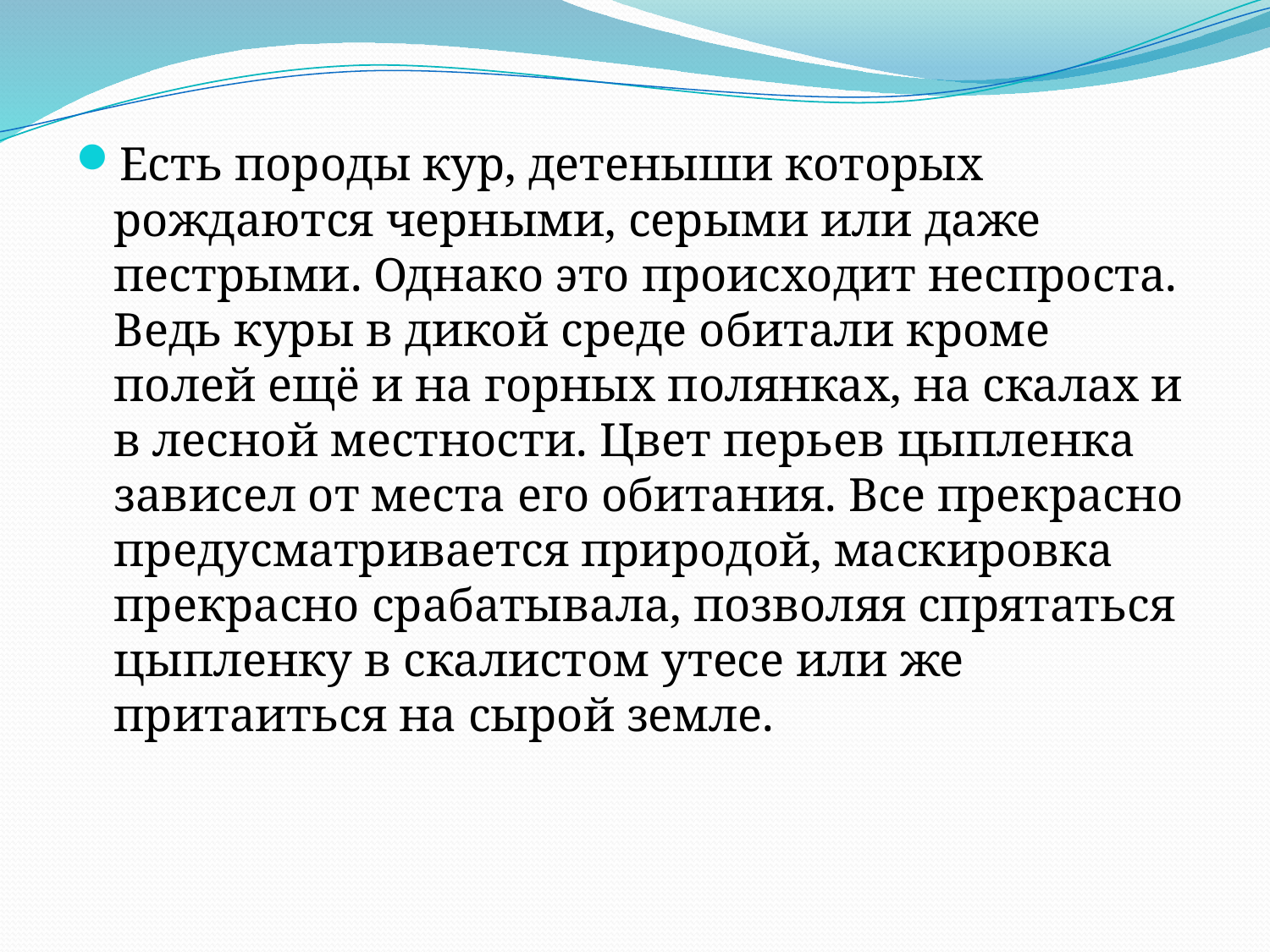

Есть породы кур, детеныши которых рождаются черными, серыми или даже пестрыми. Однако это происходит неспроста. Ведь куры в дикой среде обитали кроме полей ещё и на горных полянках, на скалах и в лесной местности. Цвет перьев цыпленка зависел от места его обитания. Все прекрасно предусматривается природой, маскировка прекрасно срабатывала, позволяя спрятаться цыпленку в скалистом утесе или же притаиться на сырой земле.